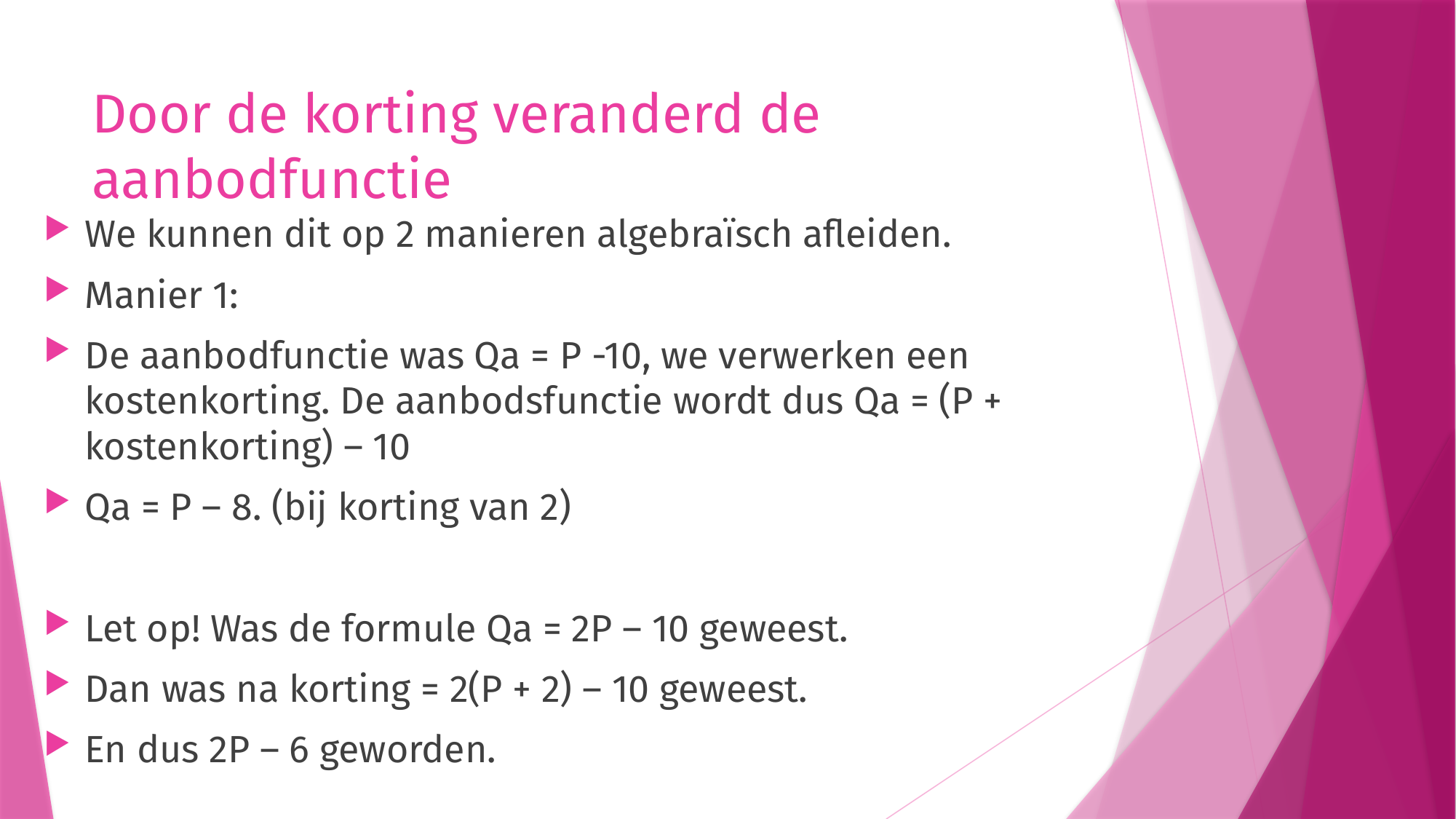

# Door de korting veranderd de aanbodfunctie
We kunnen dit op 2 manieren algebraïsch afleiden.
Manier 1:
De aanbodfunctie was Qa = P -10, we verwerken een kostenkorting. De aanbodsfunctie wordt dus Qa = (P + kostenkorting) – 10
Qa = P – 8. (bij korting van 2)

Let op! Was de formule Qa = 2P – 10 geweest.
Dan was na korting = 2(P + 2) – 10 geweest.
En dus 2P – 6 geworden.